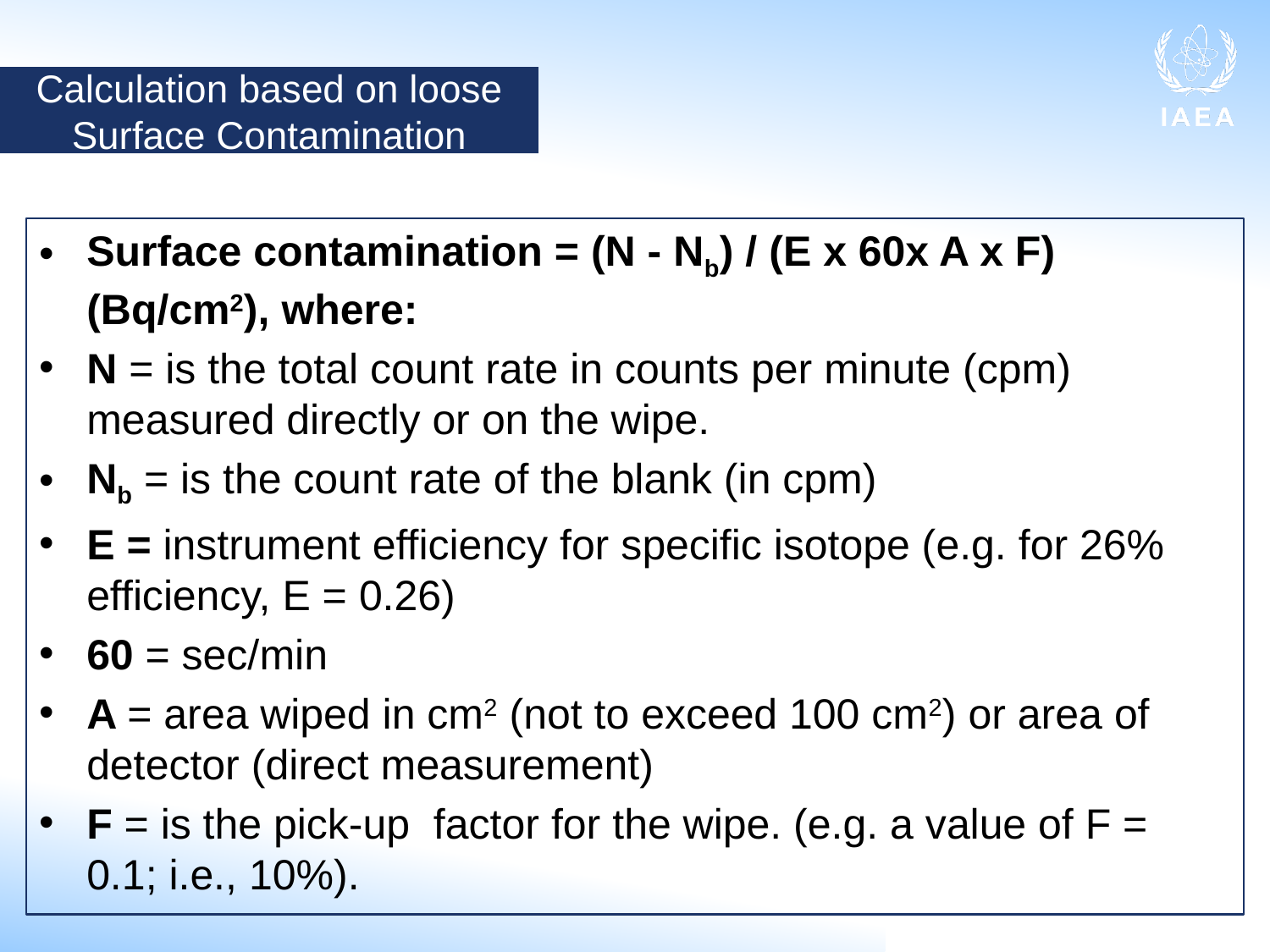

Calculation based on loose Surface Contamination
Surface contamination = (N - Nb) / (E x 60x A x F)  (Bq/cm2), where:
N = is the total count rate in counts per minute (cpm) measured directly or on the wipe.
Nb = is the count rate of the blank (in cpm)
E = instrument efficiency for specific isotope (e.g. for 26% efficiency, E = 0.26)
60 = sec/min
A = area wiped in cm2 (not to exceed 100 cm2) or area of detector (direct measurement)
F = is the pick-up  factor for the wipe. (e.g. a value of F = 0.1; i.e., 10%).